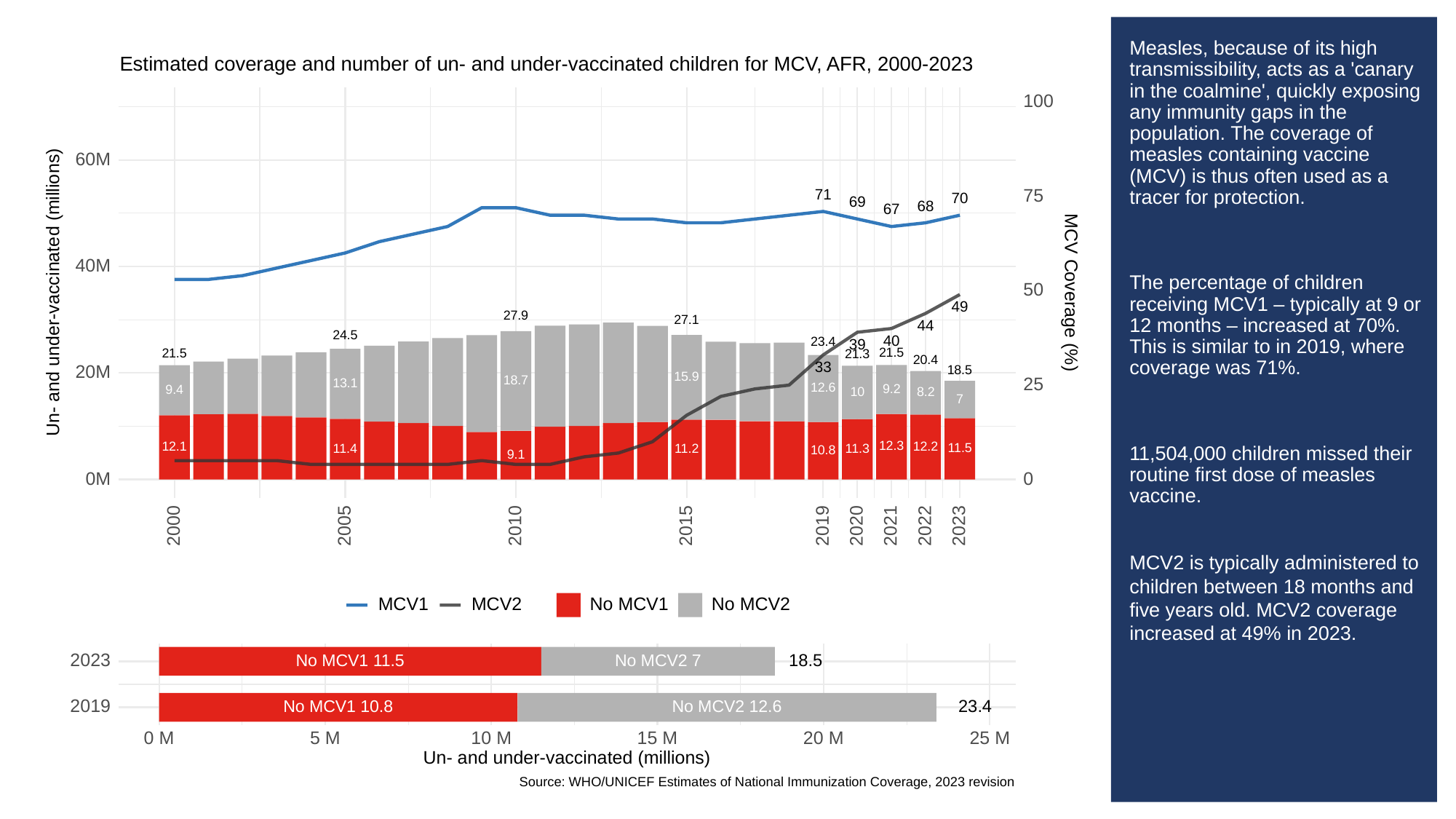

# Measles, because of its high transmissibility, acts as a 'canary in the coalmine', quickly exposing any immunity gaps in the population. The coverage of measles containing vaccine (MCV) is thus often used as a tracer for protection.

The percentage of children receiving MCV1 – typically at 9 or 12 months – increased at 70%. This is similar to in 2019, where coverage was 71%.

11,504,000 children missed their routine first dose of measles vaccine.

MCV2 is typically administered to children between 18 months and five years old. MCV2 coverage increased at 49% in 2023.

Estimated coverage and number of un- and under-vaccinated children for MCV, AFR, 2000-2023

100

60M

71
75
70
69
68
67

40M

50
Un- and under-vaccinated (millions)
MCV Coverage (%)

49
27.9
27.1

44

24.5

40
23.4

39

21.5

21.5
21.3

20.4

33

18.5
20M

15.9

18.7
25
13.1

12.6
9.2
9.4
10
8.2
7

12.3
12.2
12.1
11.5
11.3
11.4
11.2
10.8
9.1
0M
0

2023
2000
2005
2010
2015
2019
2020
2021
2022

MCV1
MCV2
No MCV1
No MCV2

2023
18.5
No MCV1 11.5
No MCV2 7

2019
23.4
No MCV1 10.8
No MCV2 12.6

0 M
10 M
15 M
20 M
25 M
5 M
Un- and under-vaccinated (millions)
Source: WHO/UNICEF Estimates of National Immunization Coverage, 2023 revision